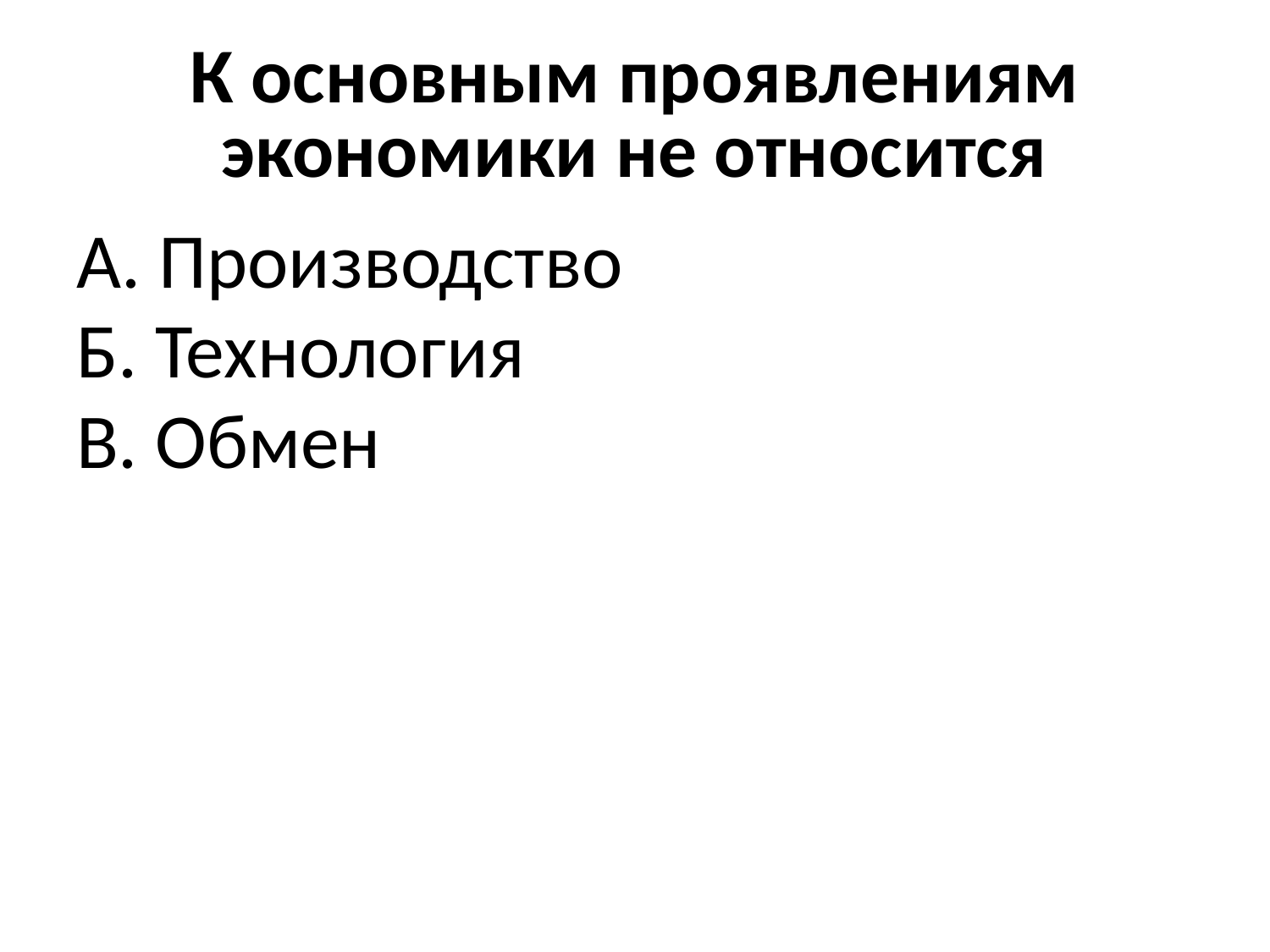

# К основным проявлениям экономики не относится
А. Производство
Б. Технология
В. Обмен